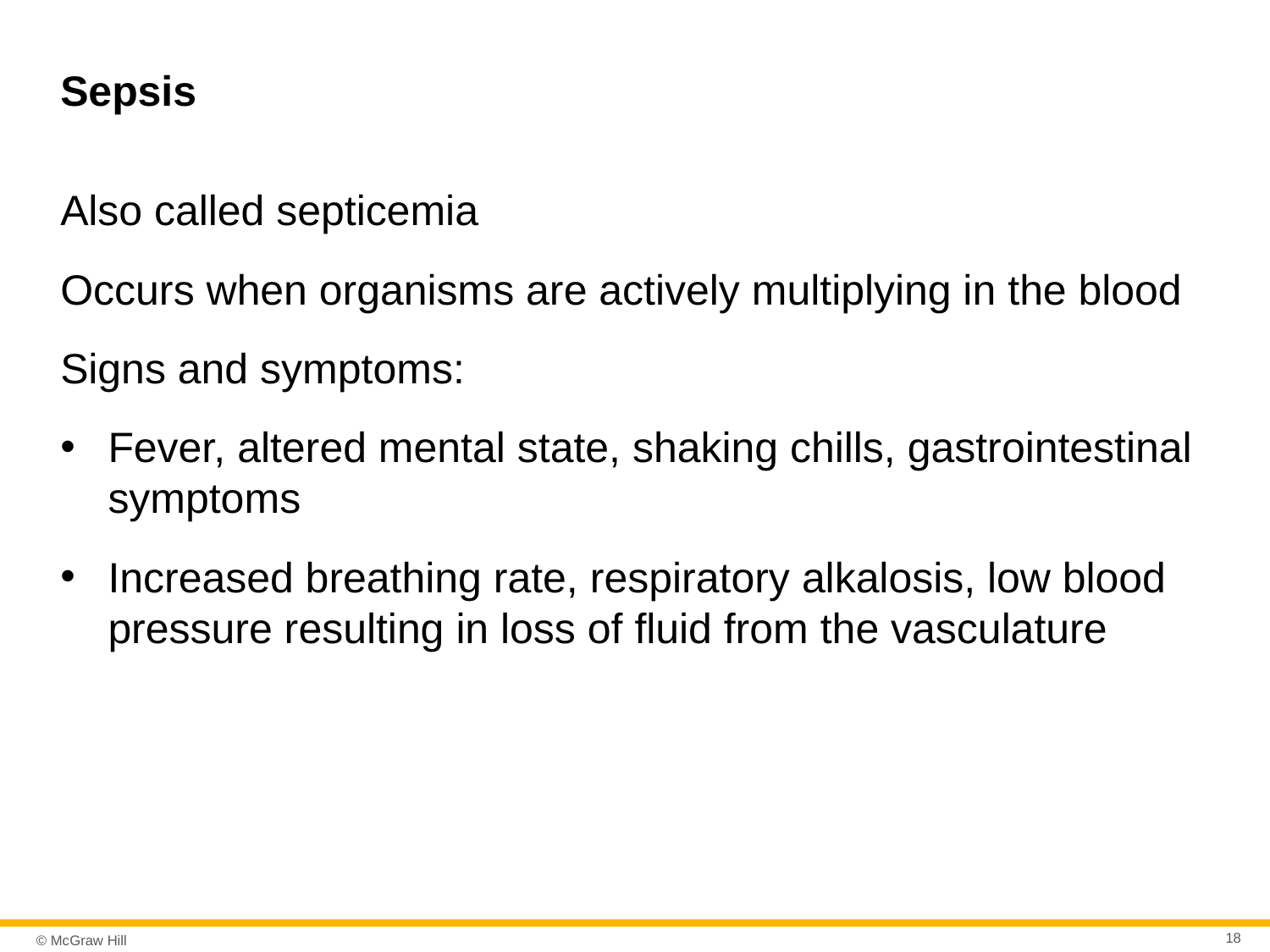

# Sepsis
Also called septicemia
Occurs when organisms are actively multiplying in the blood
Signs and symptoms:
Fever, altered mental state, shaking chills, gastrointestinal symptoms
Increased breathing rate, respiratory alkalosis, low blood pressure resulting in loss of fluid from the vasculature